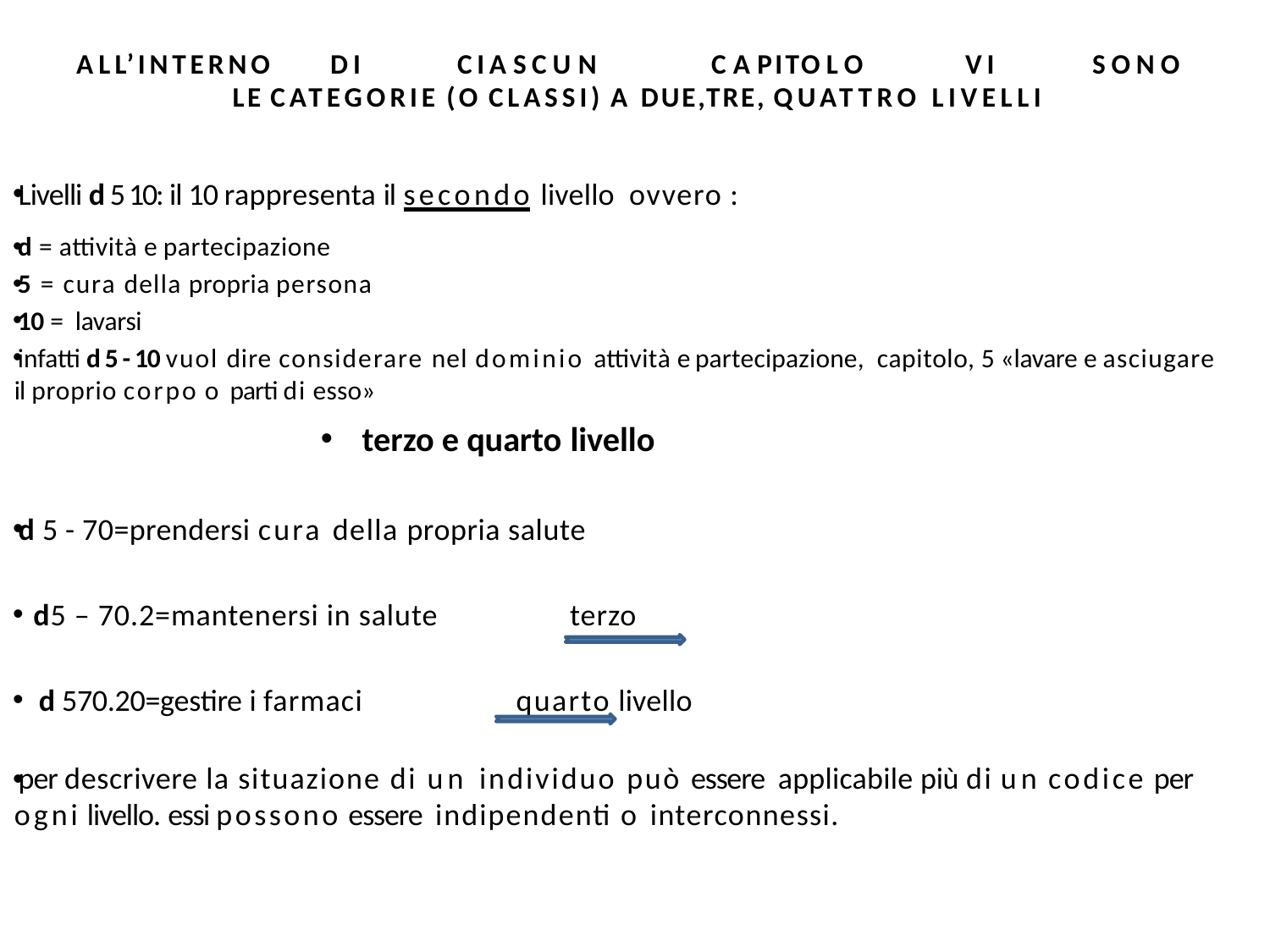

# ALL’INTERNO	DI	CIASCUN	CAPITOLO	VI	SONO  LE CATEGORIE (O CLASSI) A DUE,TRE, QUATTRO LIVELLI
Livelli d 5 10: il 10 rappresenta il secondo livello  ovvero :
d = attività e partecipazione
5 = cura della propria persona
10 =  lavarsi
infatti d 5 - 10 vuol dire considerare nel dominio attività e partecipazione,  capitolo, 5 «lavare e asciugare il proprio corpo o parti di esso»
terzo e quarto livello

d 5 - 70=prendersi cura della propria salute

  d5 – 70.2=mantenersi in salute                 terzo

   d 570.20=gestire i farmaci                   quarto livello

per descrivere la situazione di un individuo può essere  applicabile più di un codice per ogni livello. essi possono essere  indipendenti o interconnessi.